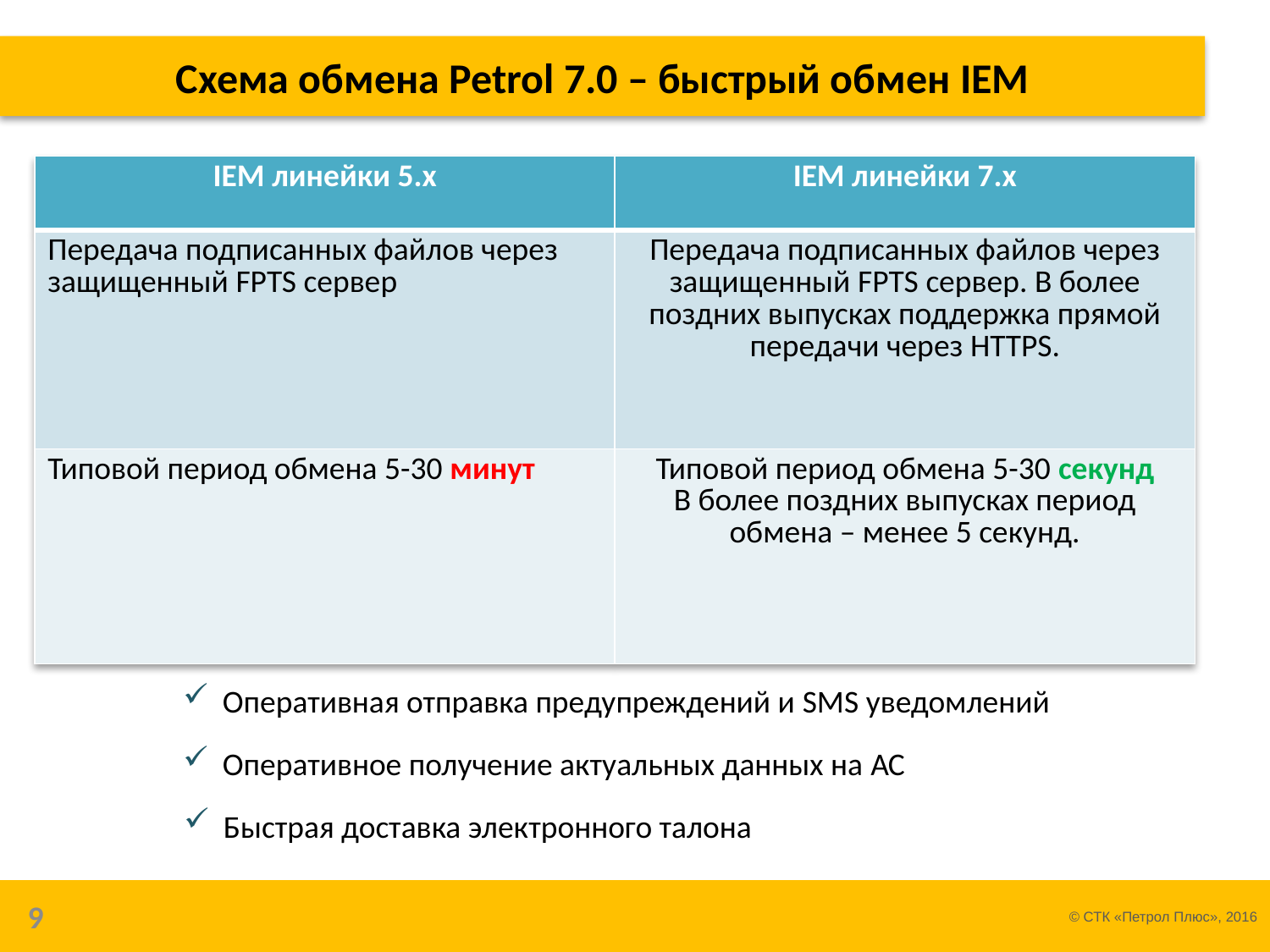

Схема обмена Petrol 7.0 – быстрый обмен IEM
| IEM линейки 5.x | IEM линейки 7.х |
| --- | --- |
| Передача подписанных файлов через защищенный FPTS сервер | Передача подписанных файлов через защищенный FPTS сервер. В более поздних выпусках поддержка прямой передачи через HTTPS. |
| Типовой период обмена 5-30 минут | Типовой период обмена 5-30 секунд В более поздних выпусках период обмена – менее 5 секунд. |
Оперативная отправка предупреждений и SMS уведомлений
Оперативное получение актуальных данных на АС
Быстрая доставка электронного талона
© СТК «Петрол Плюс», 2016
9